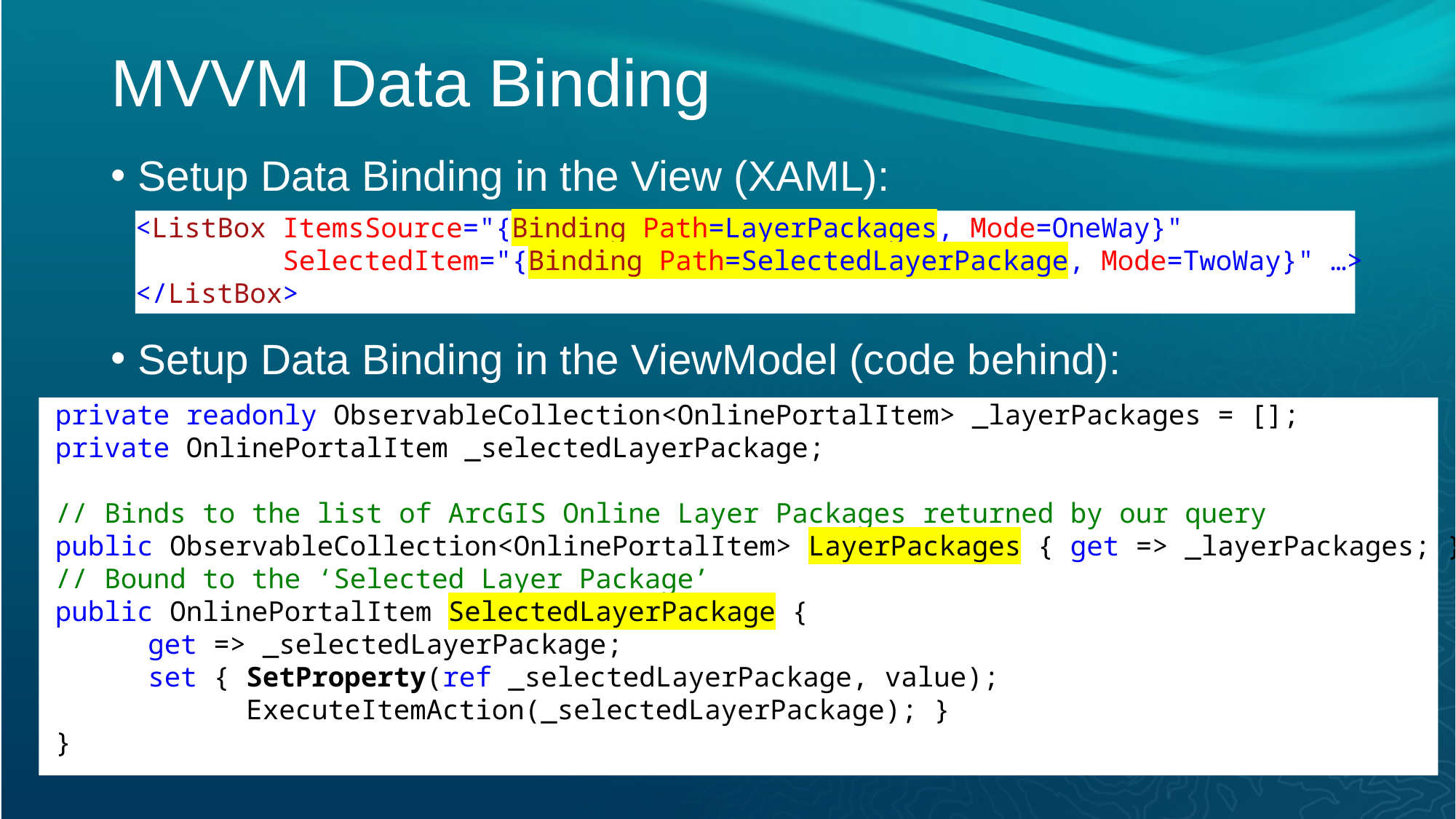

# MVVM Data Binding
Setup Data Binding in the View (XAML):

Setup Data Binding in the ViewModel (code behind):
<ListBox ItemsSource="{Binding Path=LayerPackages, Mode=OneWay}"
         SelectedItem="{Binding Path=SelectedLayerPackage, Mode=TwoWay}" …>
</ListBox>
 private readonly ObservableCollection<OnlinePortalItem> _layerPackages = [];
 private OnlinePortalItem _selectedLayerPackage;

 // Binds to the list of ArcGIS Online Layer Packages returned by our query
 public ObservableCollection<OnlinePortalItem> LayerPackages { get => _layerPackages; }
 // Bound to the ‘Selected Layer Package’
 public OnlinePortalItem SelectedLayerPackage {
	get => _selectedLayerPackage;
	set { SetProperty(ref _selectedLayerPackage, value);
	      ExecuteItemAction(_selectedLayerPackage); }
 }